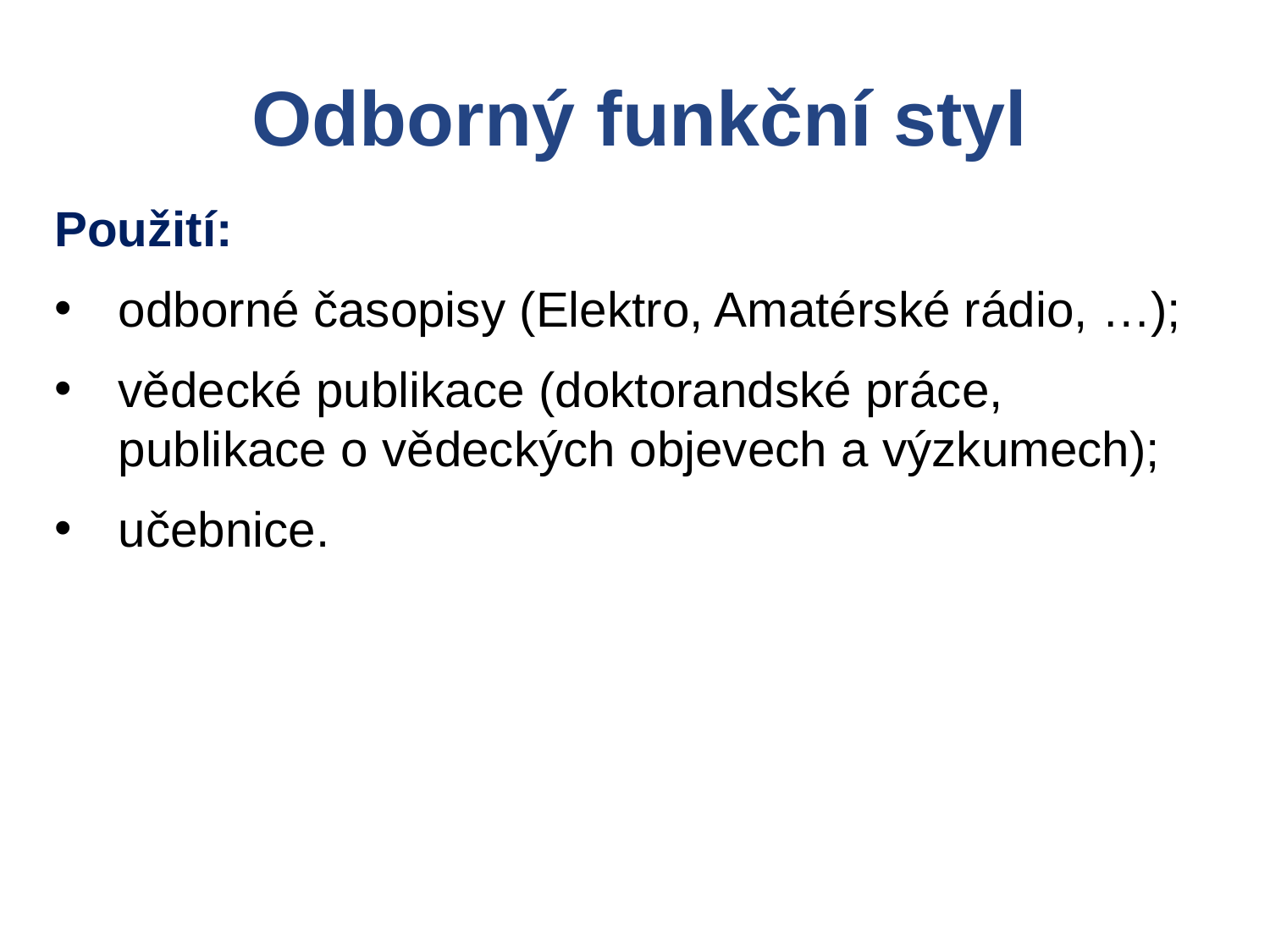

Odborný funkční styl
Použití:
odborné časopisy (Elektro, Amatérské rádio, …);
vědecké publikace (doktorandské práce, publikace o vědeckých objevech a výzkumech);
učebnice.